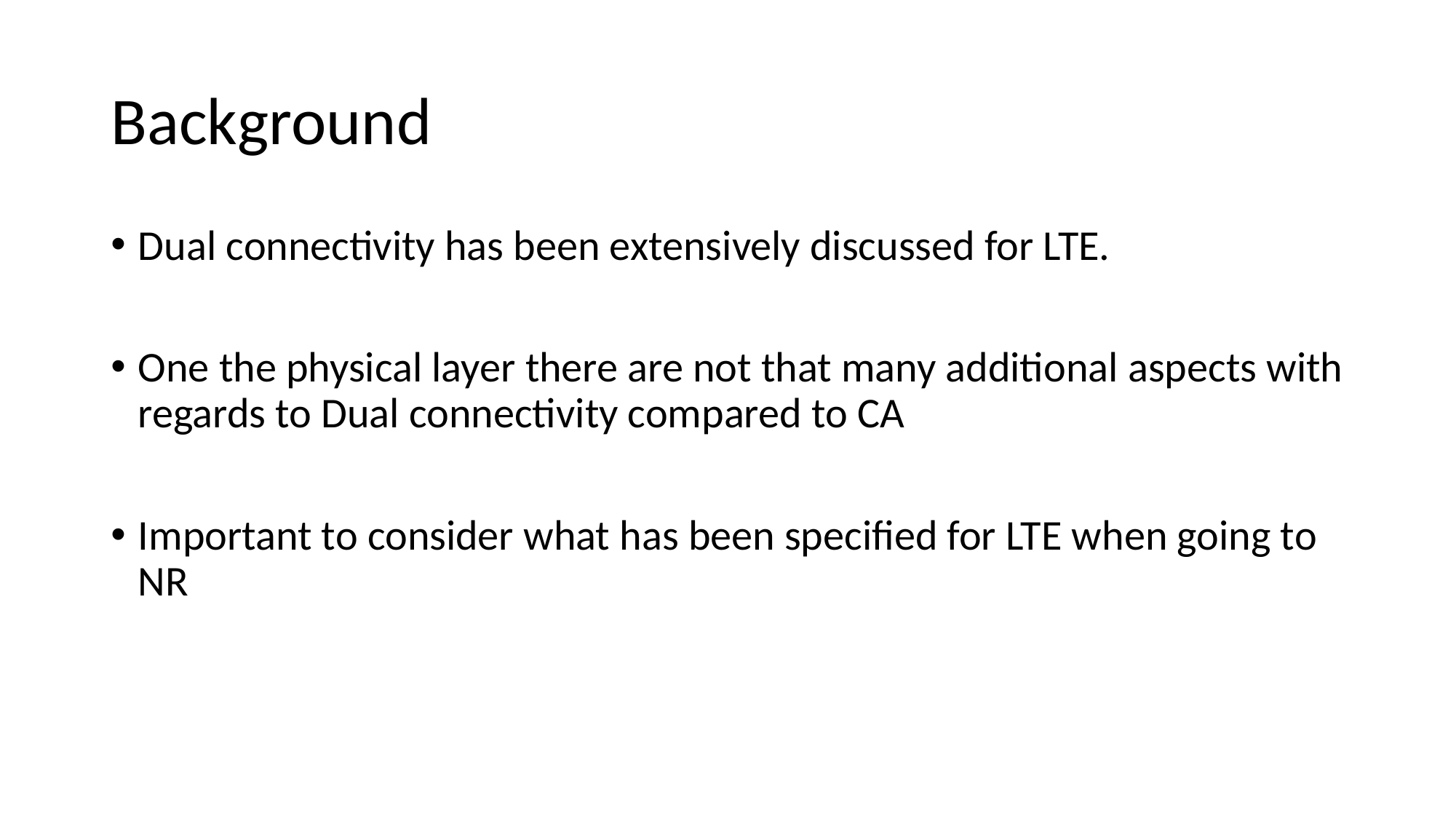

# Background
Dual connectivity has been extensively discussed for LTE.

One the physical layer there are not that many additional aspects with regards to Dual connectivity compared to CA

Important to consider what has been specified for LTE when going to NR